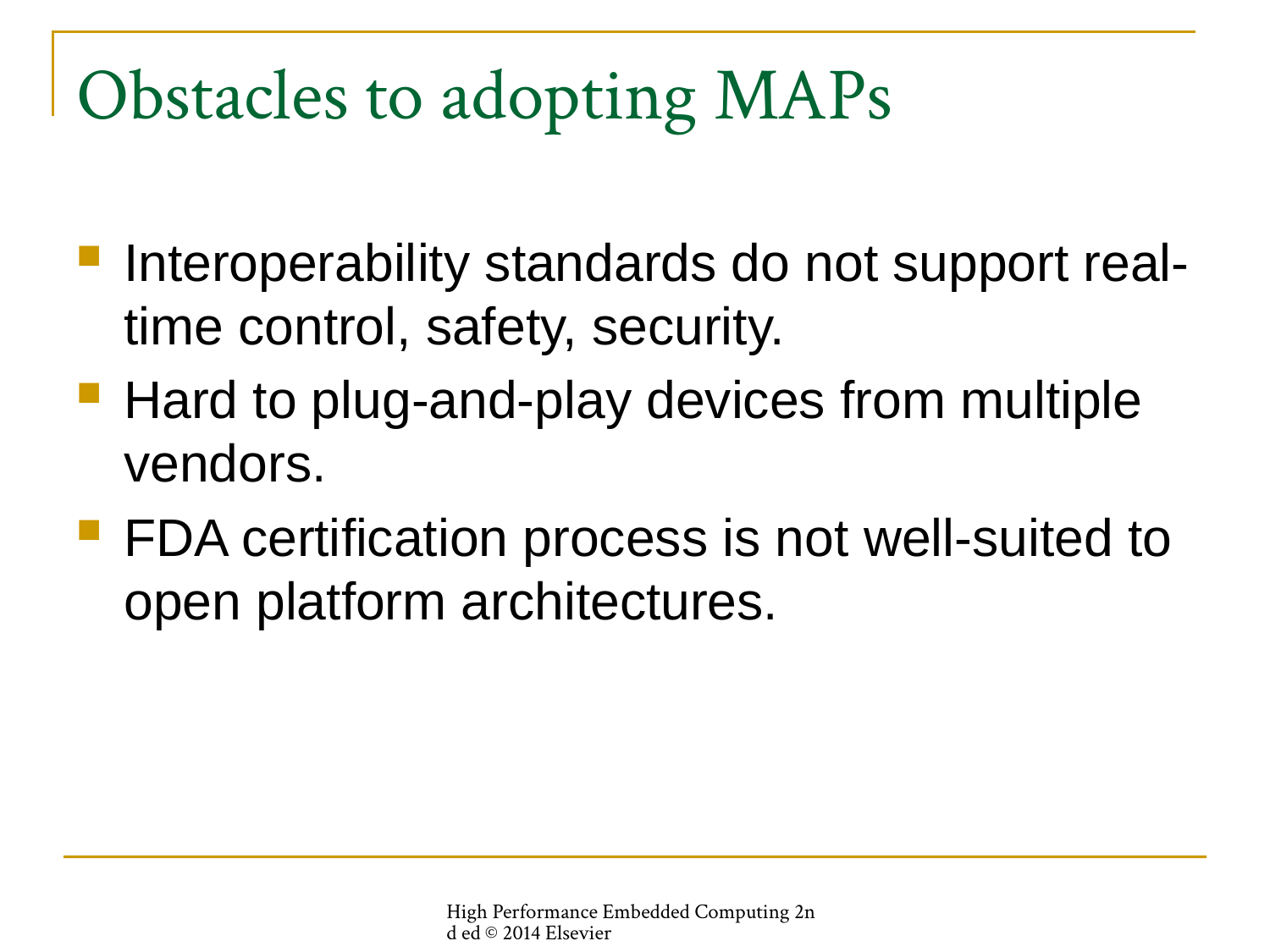

# Obstacles to adopting MAPs
Interoperability standards do not support real-time control, safety, security.
Hard to plug-and-play devices from multiple vendors.
FDA certification process is not well-suited to open platform architectures.
High Performance Embedded Computing 2nd ed © 2014 Elsevier